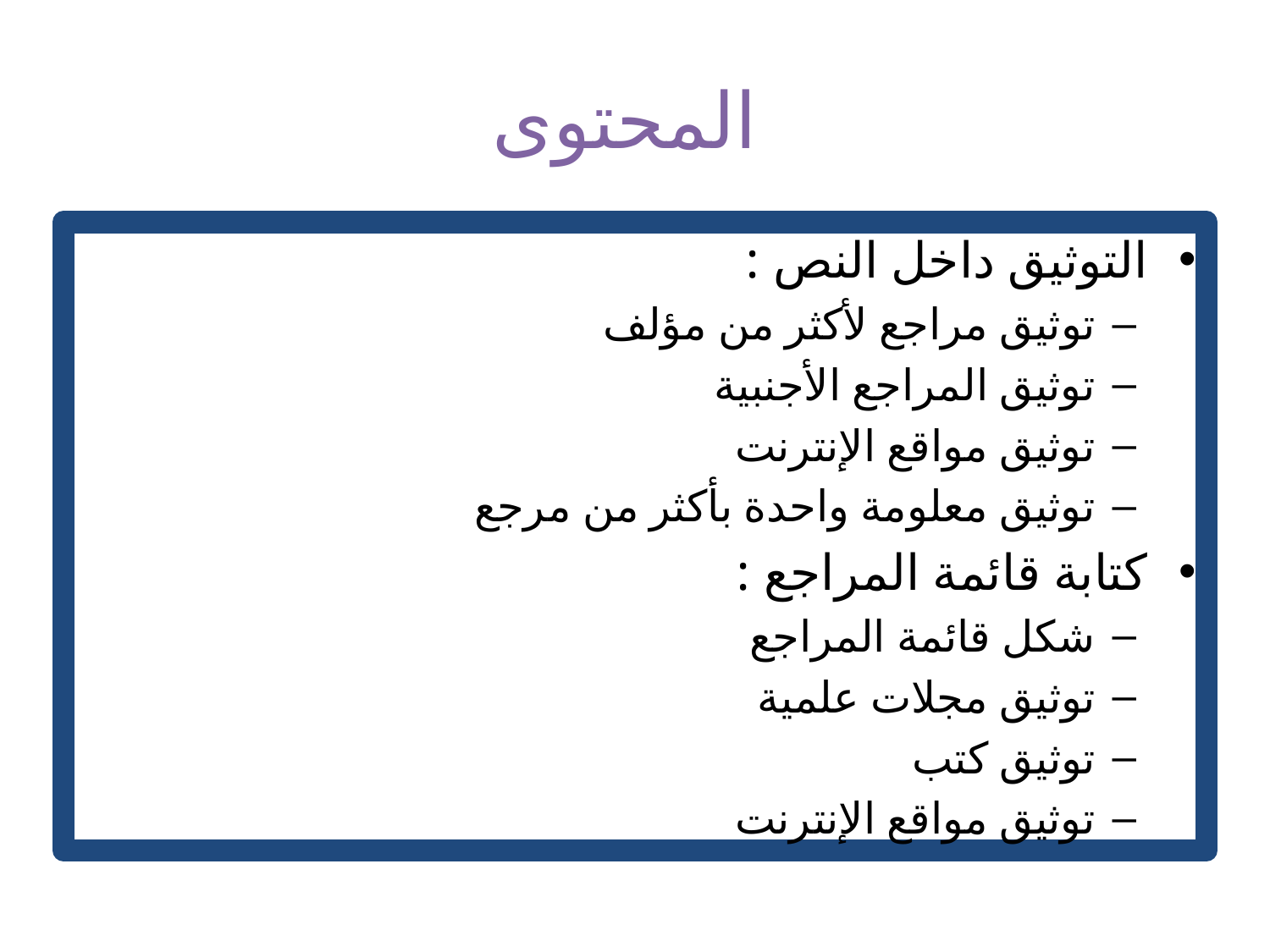

# المحتوى
التوثيق داخل النص :
توثيق مراجع لأكثر من مؤلف
توثيق المراجع الأجنبية
توثيق مواقع الإنترنت
توثيق معلومة واحدة بأكثر من مرجع
كتابة قائمة المراجع :
شكل قائمة المراجع
توثيق مجلات علمية
توثيق كتب
توثيق مواقع الإنترنت